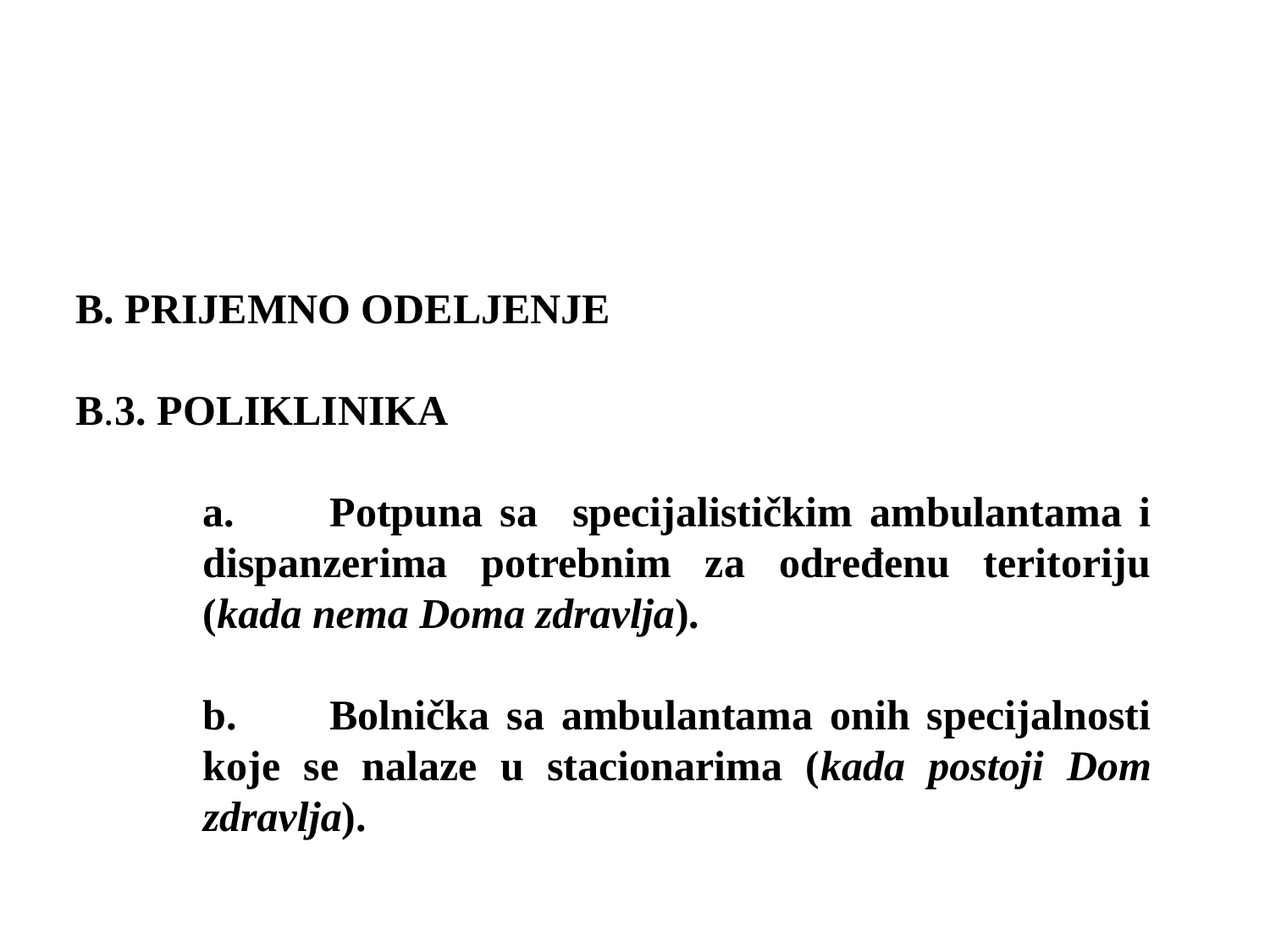

B. PRIJEMNO ODELJENJE

B.3. POLIKLINIKA

a.	Potpuna sa  specijalističkim ambulantama i dispanzerima potrebnim za određenu teritoriju (kada nema Doma zdravlja).

b.	Bolnička sa ambulantama onih specijalnosti koje se nalaze u stacionarima (kada postoji Dom zdravlja).